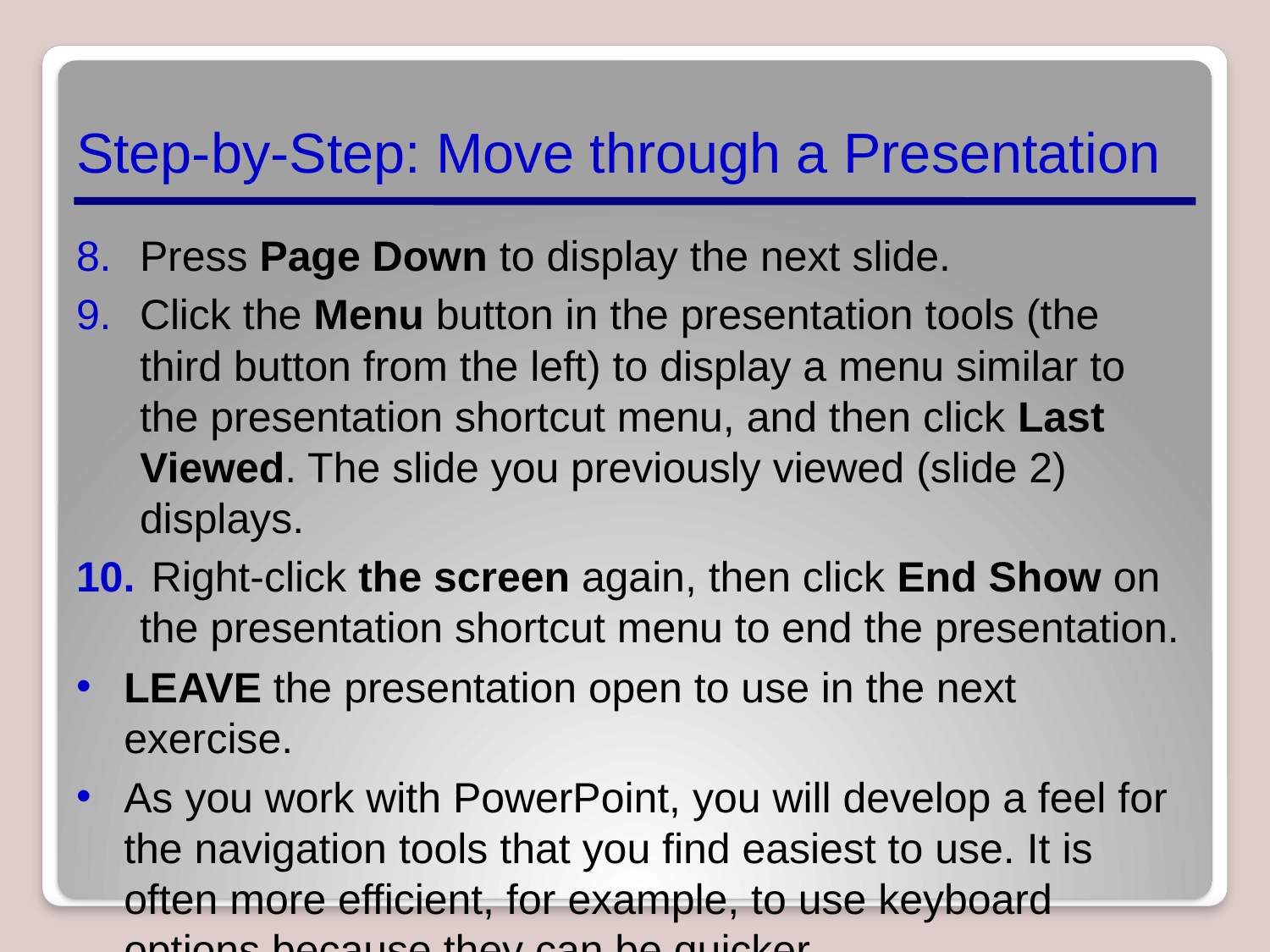

# Step-by-Step: Move through a Presentation
Press Page Down to display the next slide.
Click the Menu button in the presentation tools (the third button from the left) to display a menu similar to the presentation shortcut menu, and then click Last Viewed. The slide you previously viewed (slide 2) displays.
 Right-click the screen again, then click End Show on the presentation shortcut menu to end the presentation.
LEAVE the presentation open to use in the next exercise.
As you work with PowerPoint, you will develop a feel for the navigation tools that you find easiest to use. It is often more efficient, for example, to use keyboard options because they can be quicker.